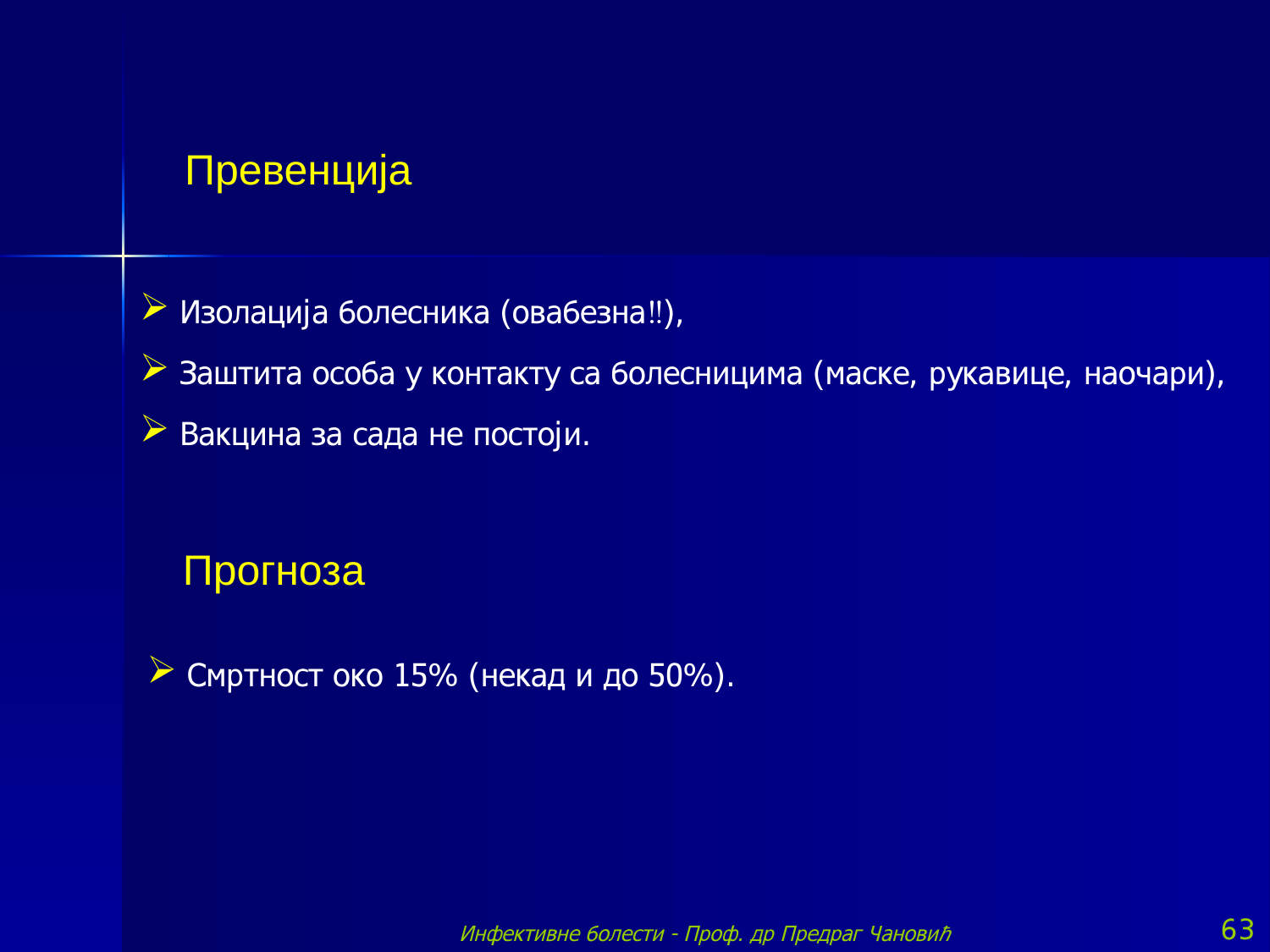

Превенција
 Изолација болесника (овабезна‼),
 Заштита особа у контакту са болесницима (маске, рукавице, наочари),
 Вакцина за сада не постоји.
Прогноза
 Смртност око 15% (некад и до 50%).
Инфективне болести - Проф. др Предраг Чановић
63